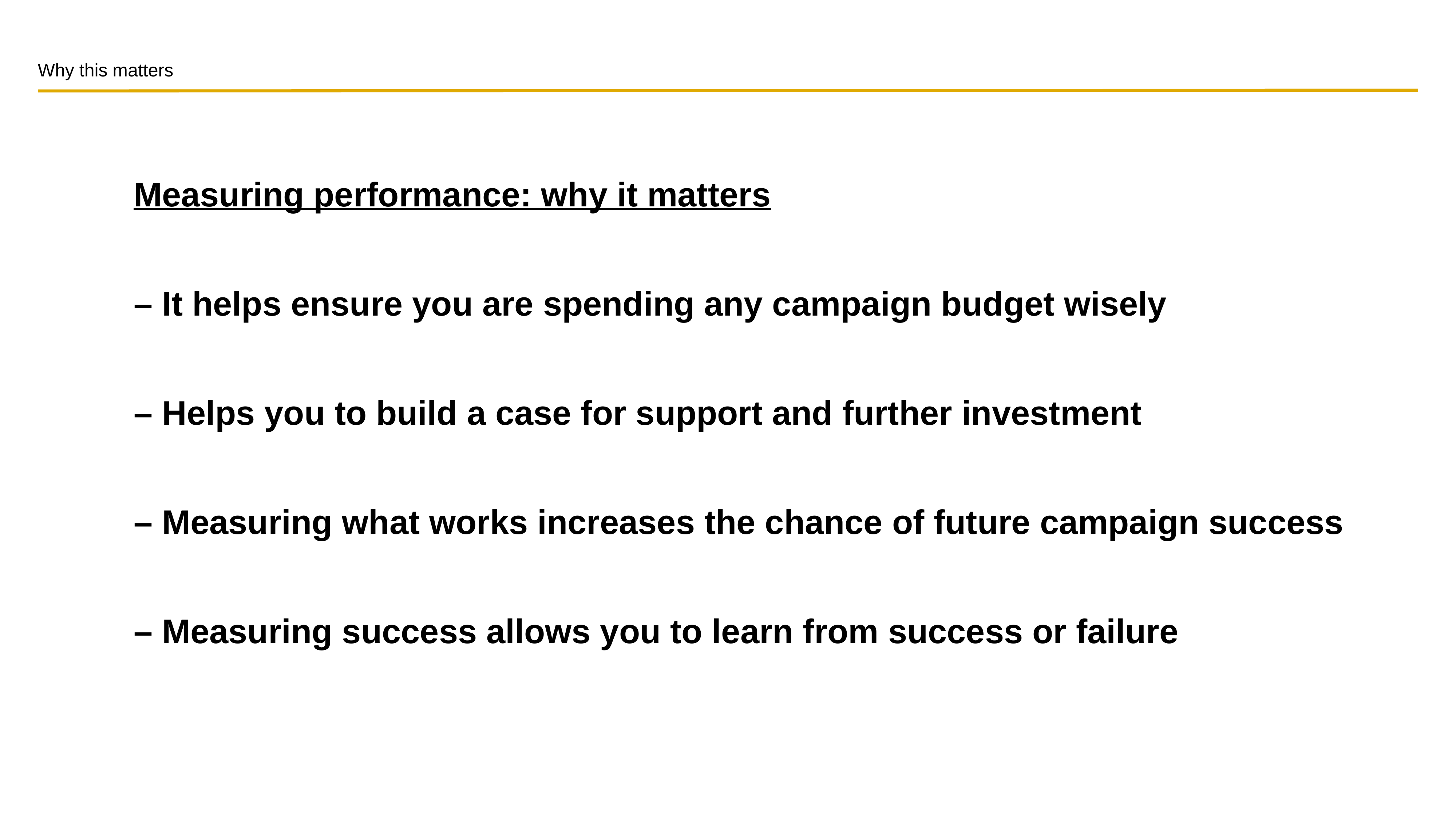

Why this matters
Measuring performance: why it matters

– It helps ensure you are spending any campaign budget wisely

– Helps you to build a case for support and further investment

– Measuring what works increases the chance of future campaign success

– Measuring success allows you to learn from success or failure